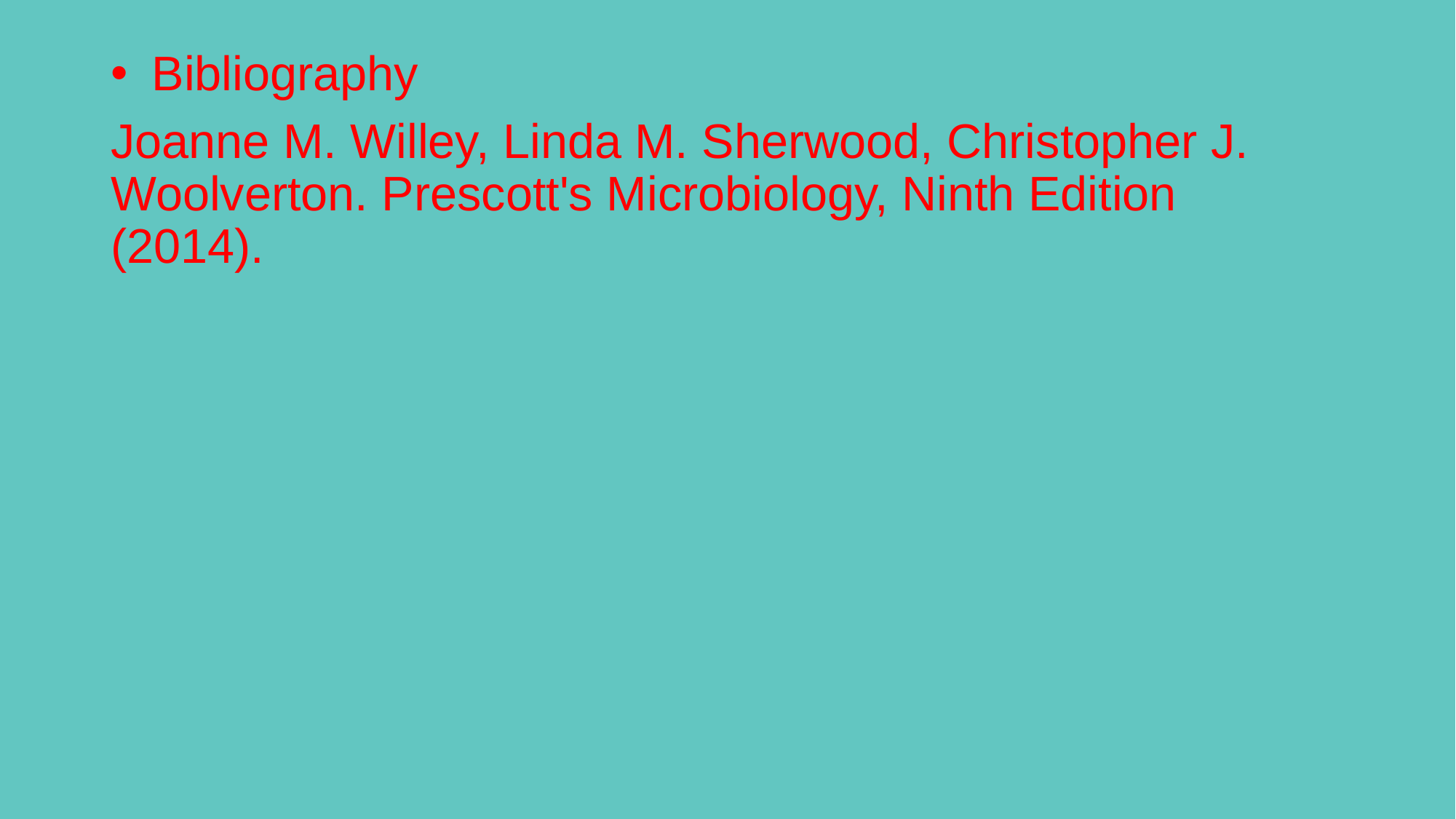

Bibliography
Joanne M. Willey, Linda M. Sherwood, Christopher J. Woolverton. Prescott's Microbiology, Ninth Edition (2014).